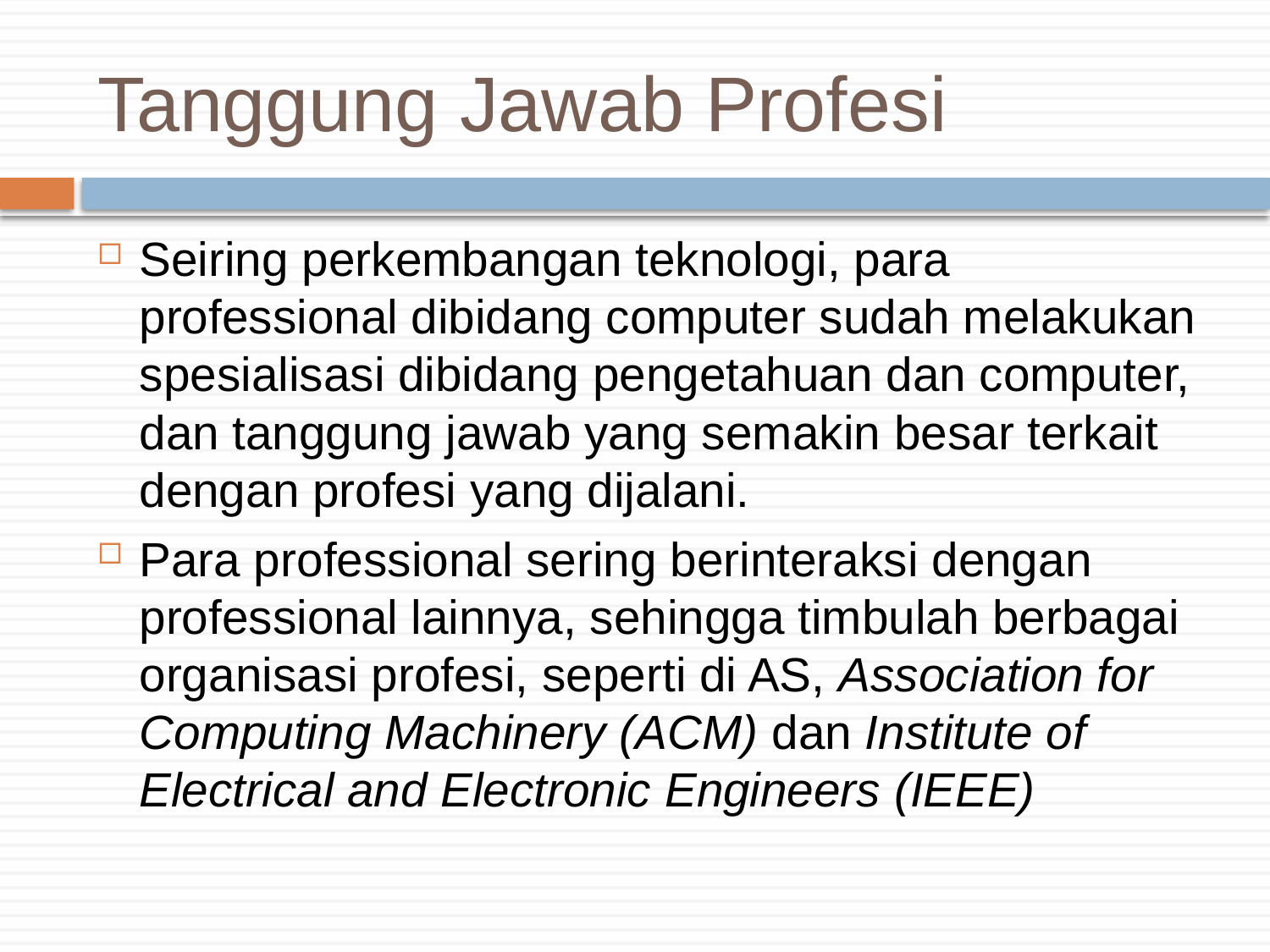

# Tanggung Jawab Profesi
Seiring perkembangan teknologi, para professional dibidang computer sudah melakukan spesialisasi dibidang pengetahuan dan computer, dan tanggung jawab yang semakin besar terkait dengan profesi yang dijalani.
Para professional sering berinteraksi dengan professional lainnya, sehingga timbulah berbagai organisasi profesi, seperti di AS, Association for Computing Machinery (ACM) dan Institute of Electrical and Electronic Engineers (IEEE)